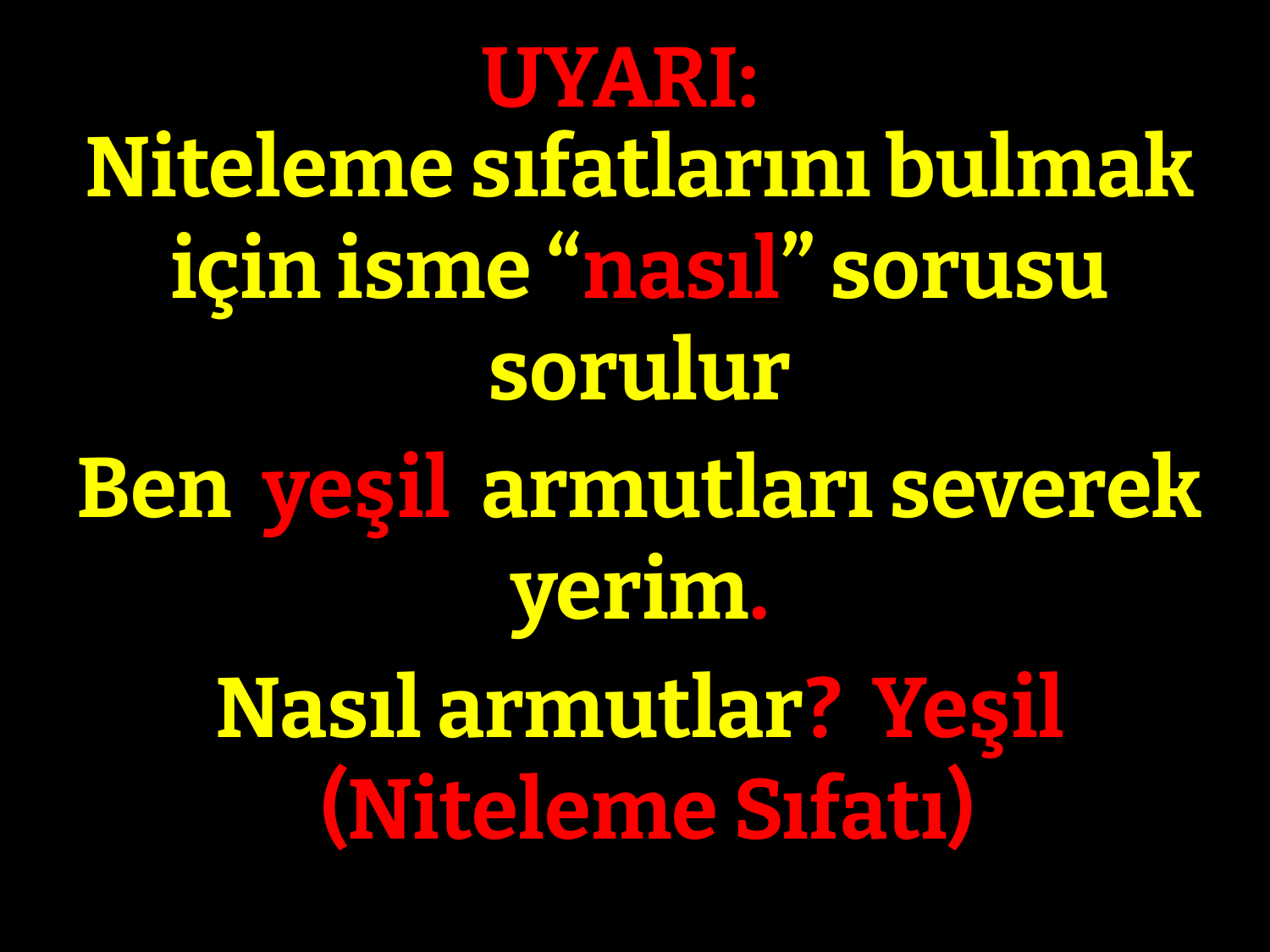

UYARI:
#
Niteleme sıfatlarını bulmak için isme “nasıl” sorusu sorulur
Ben  yeşil  armutları severek yerim.
Nasıl armutlar?  Yeşil  (Niteleme Sıfatı)